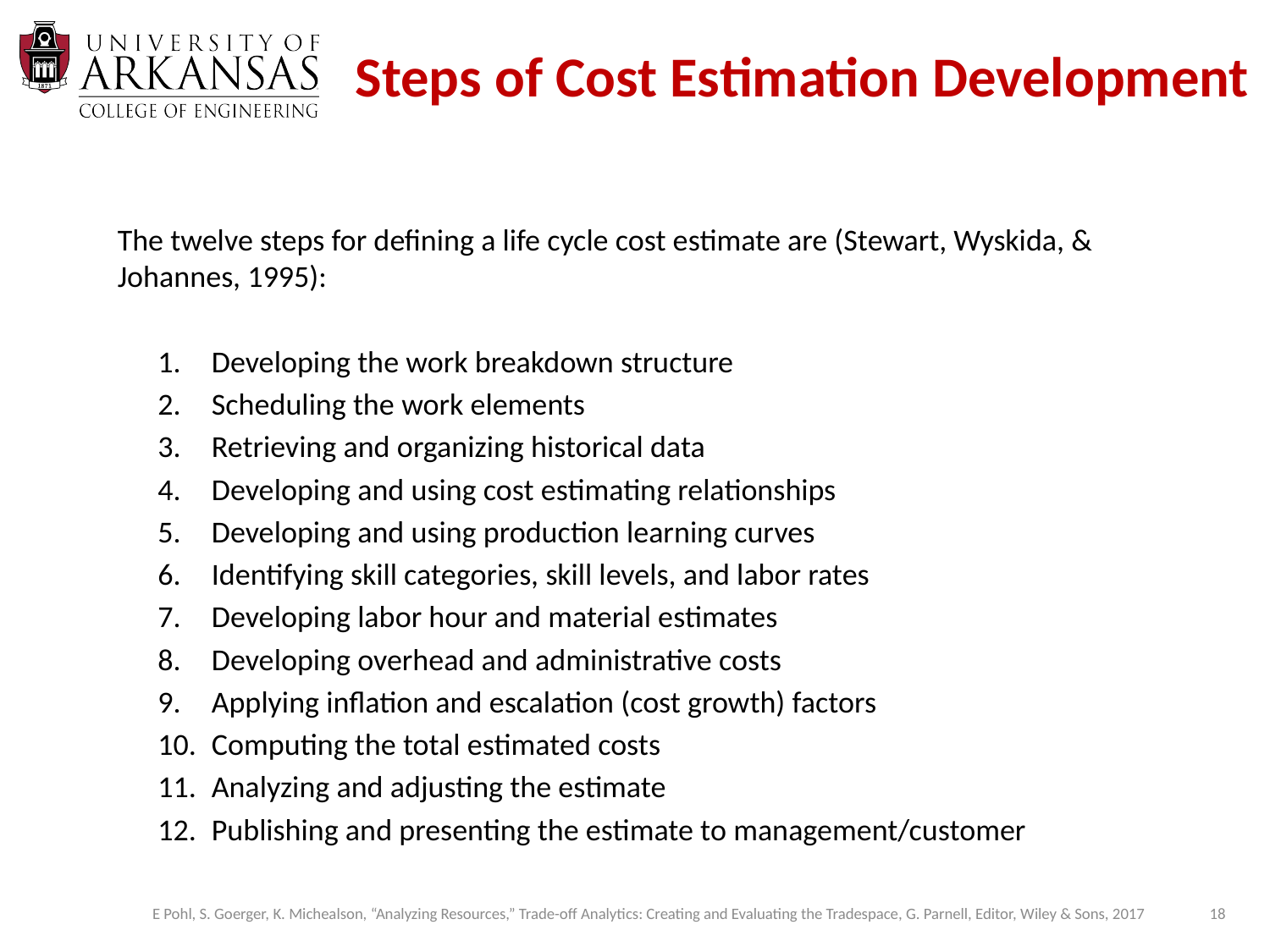

# Steps of Cost Estimation Development
The twelve steps for defining a life cycle cost estimate are (Stewart, Wyskida, & Johannes, 1995):

Developing the work breakdown structure
Scheduling the work elements
Retrieving and organizing historical data
Developing and using cost estimating relationships
Developing and using production learning curves
Identifying skill categories, skill levels, and labor rates
Developing labor hour and material estimates
Developing overhead and administrative costs
Applying inflation and escalation (cost growth) factors
Computing the total estimated costs
Analyzing and adjusting the estimate
Publishing and presenting the estimate to management/customer

18
E Pohl, S. Goerger, K. Michealson, “Analyzing Resources,” Trade-off Analytics: Creating and Evaluating the Tradespace, G. Parnell, Editor, Wiley & Sons, 2017